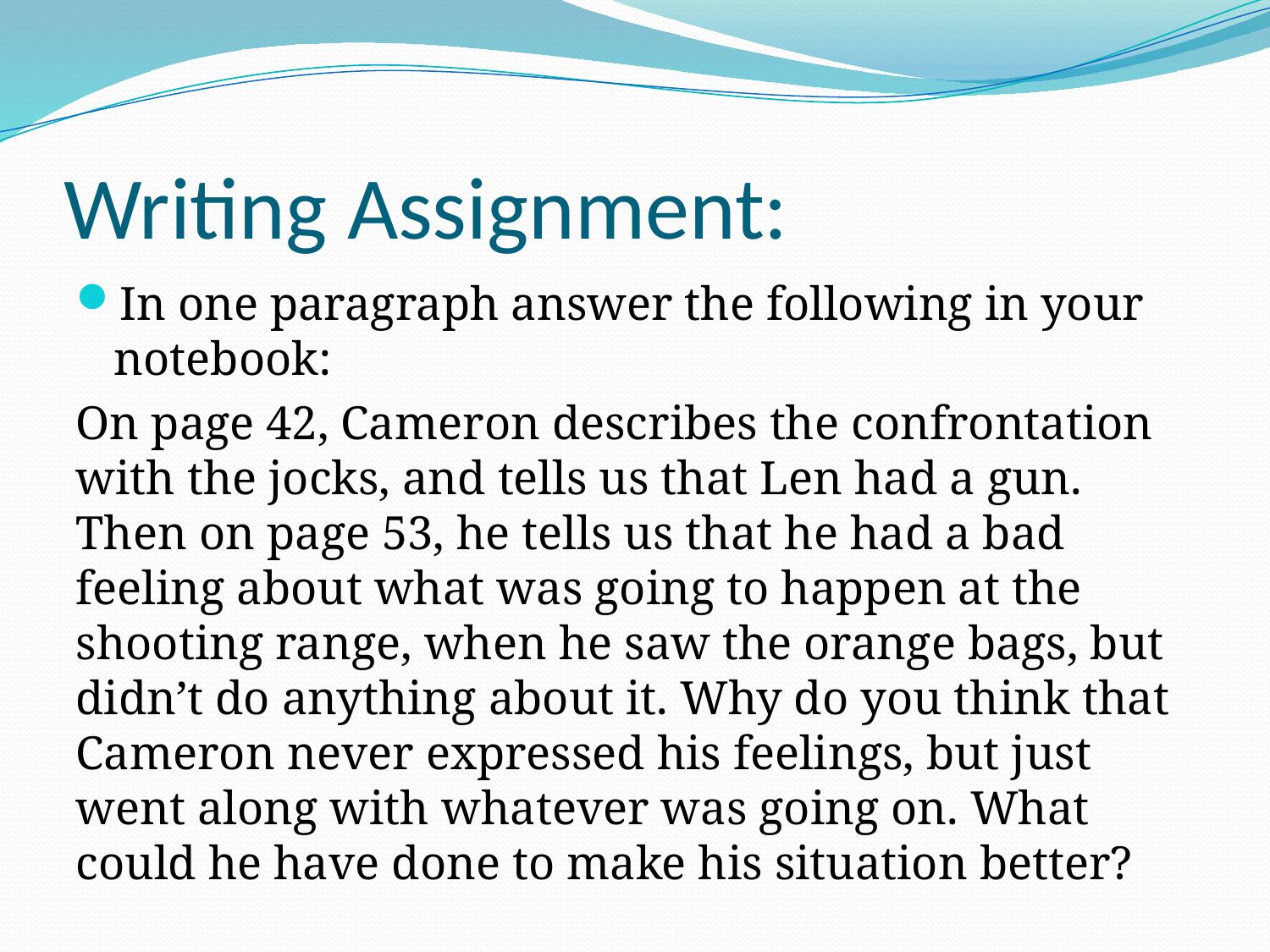

# Writing Assignment:
In one paragraph answer the following in your notebook:
On page 42, Cameron describes the confrontation with the jocks, and tells us that Len had a gun. Then on page 53, he tells us that he had a bad feeling about what was going to happen at the shooting range, when he saw the orange bags, but didn’t do anything about it. Why do you think that Cameron never expressed his feelings, but just went along with whatever was going on. What could he have done to make his situation better?